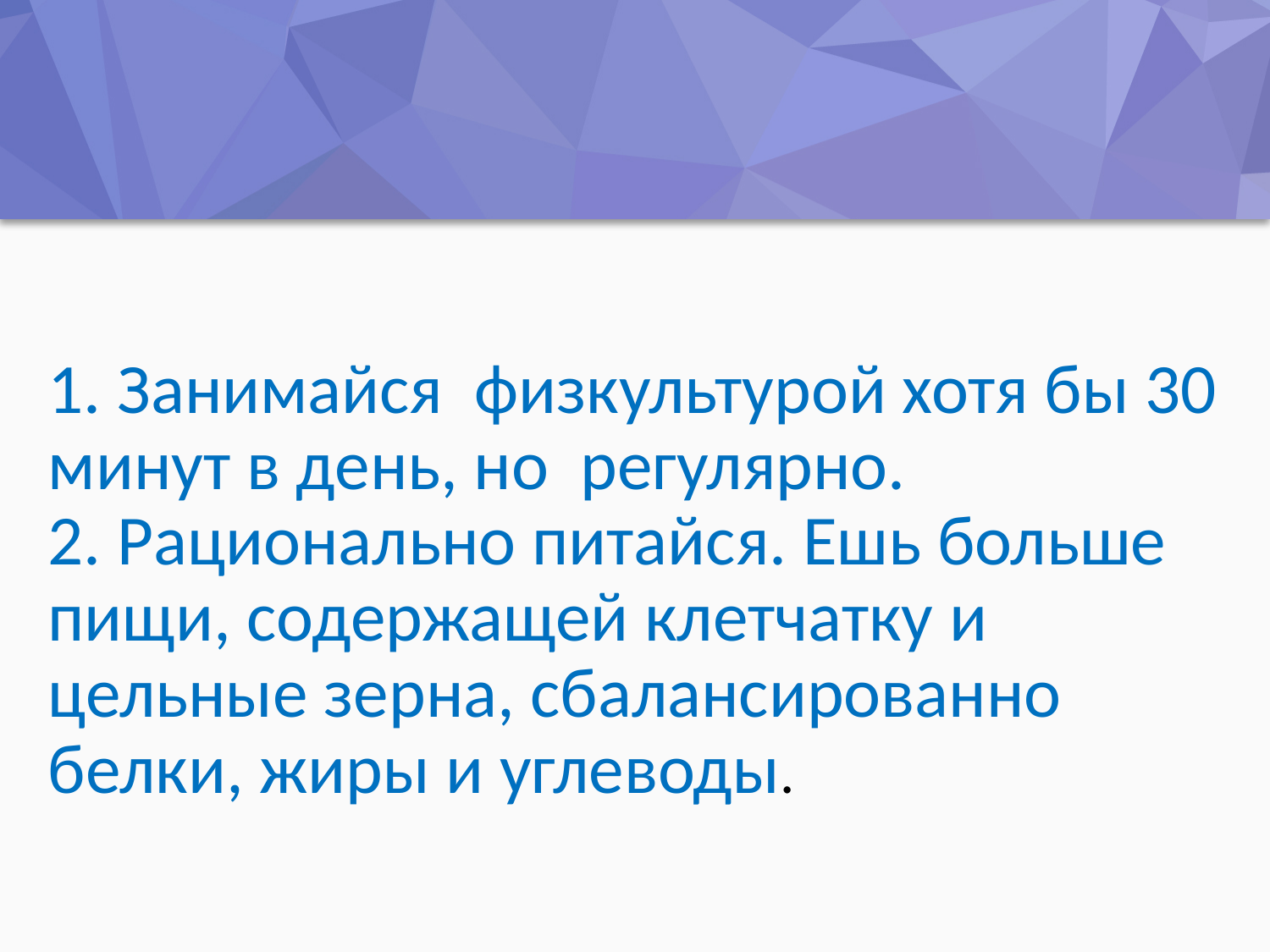

# 1. Занимайся  физкультурой хотя бы 30 минут в день, но  регулярно. 2. Рационально питайся. Ешь больше пищи, содержащей клетчатку и цельные зерна, сбалансированно  белки, жиры и углеводы.